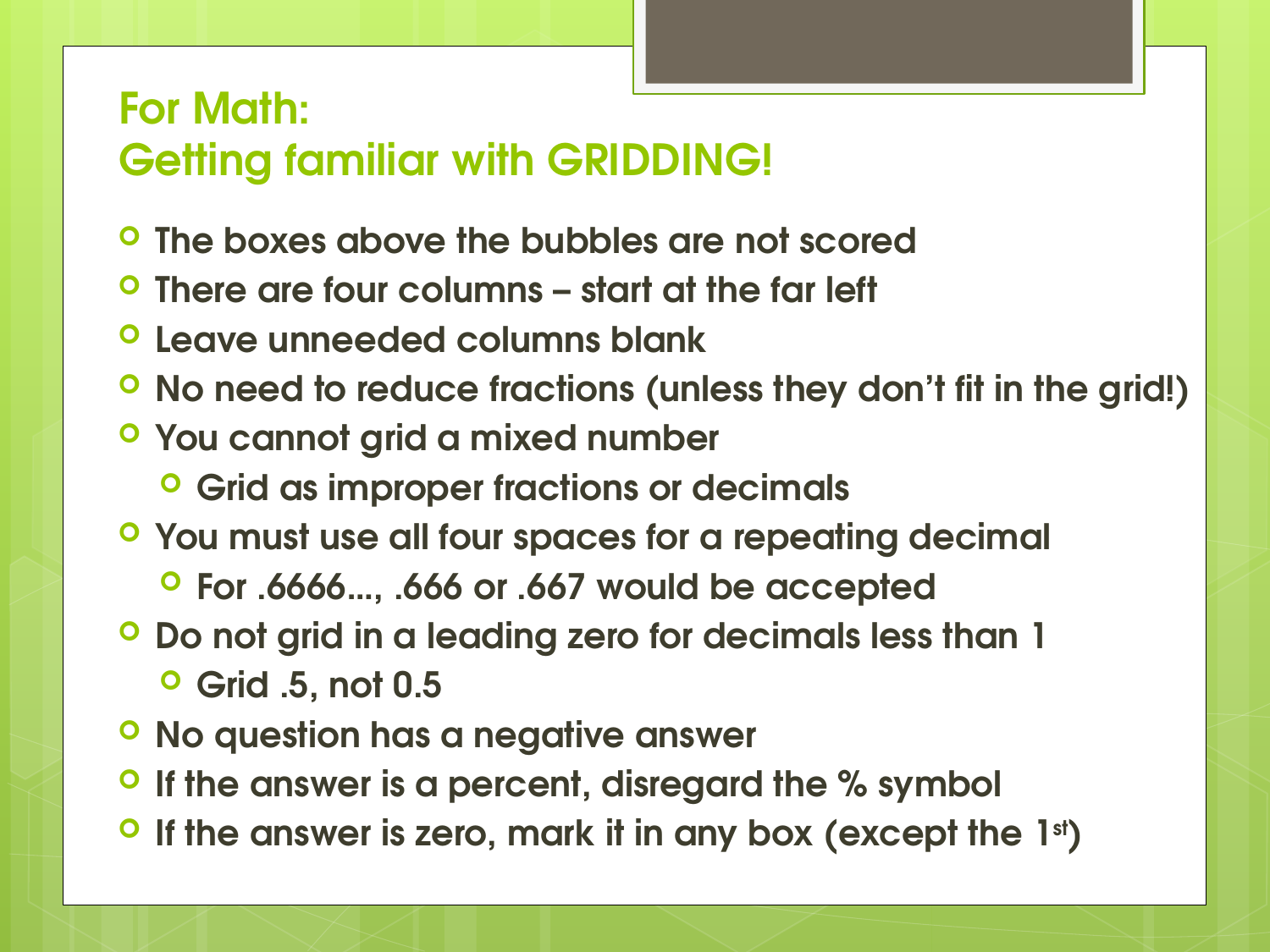

# For Math: Getting familiar with GRIDDING!
The boxes above the bubbles are not scored
There are four columns – start at the far left
Leave unneeded columns blank
No need to reduce fractions (unless they don’t fit in the grid!)
You cannot grid a mixed number
Grid as improper fractions or decimals
You must use all four spaces for a repeating decimal
For .6666…, .666 or .667 would be accepted
Do not grid in a leading zero for decimals less than 1
Grid .5, not 0.5
No question has a negative answer
If the answer is a percent, disregard the % symbol
If the answer is zero, mark it in any box (except the 1st)